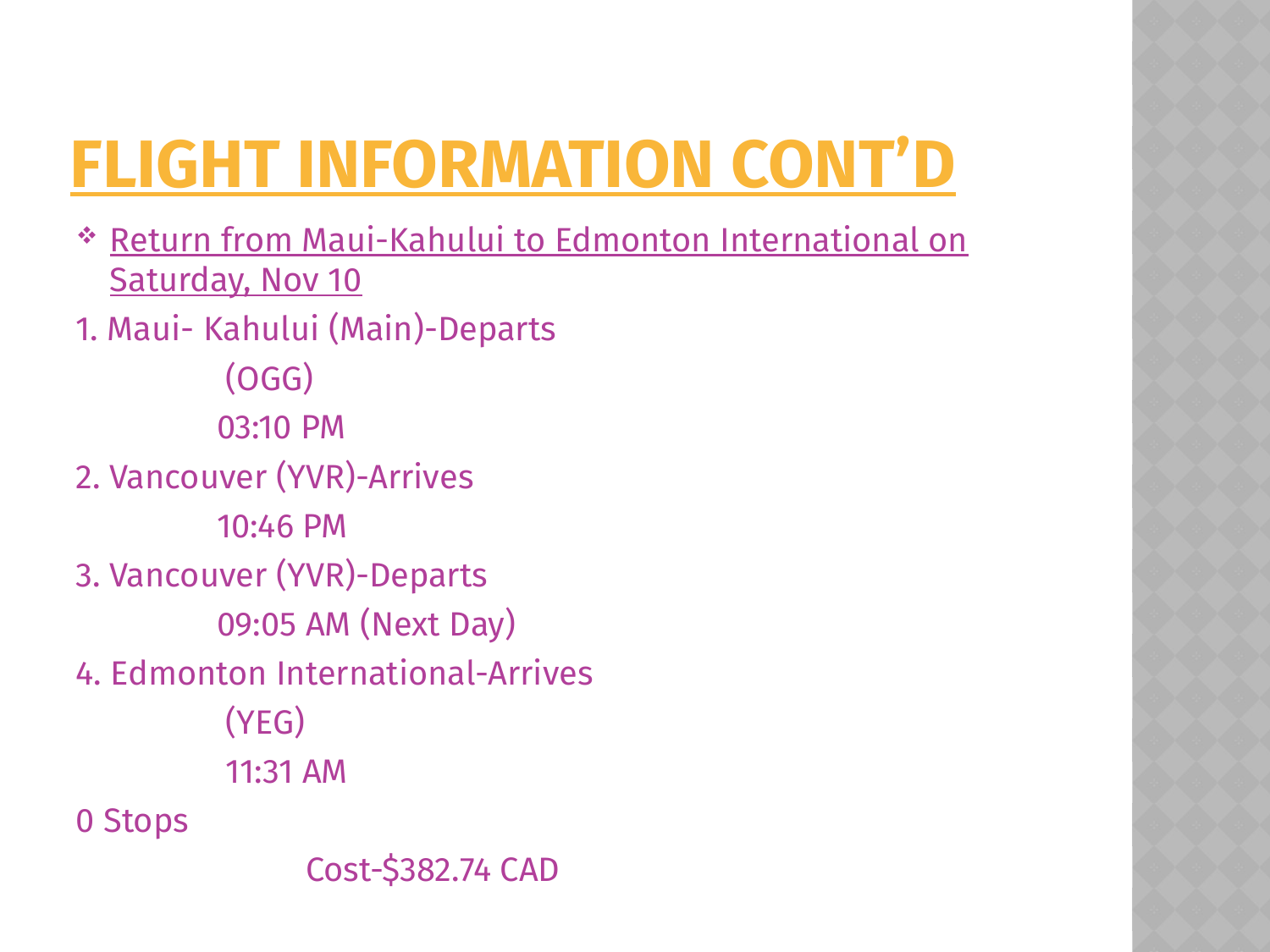

# Flight Information Cont’d
Return from Maui-Kahului to Edmonton International on Saturday, Nov 10
1. Maui- Kahului (Main)-Departs
	     (OGG)
	    03:10 PM
2. Vancouver (YVR)-Arrives
	    10:46 PM
3. Vancouver (YVR)-Departs
	    09:05 AM (Next Day)
4. Edmonton International-Arrives
	     (YEG)
	     11:31 AM
0 Stops
			              Cost-$382.74 CAD